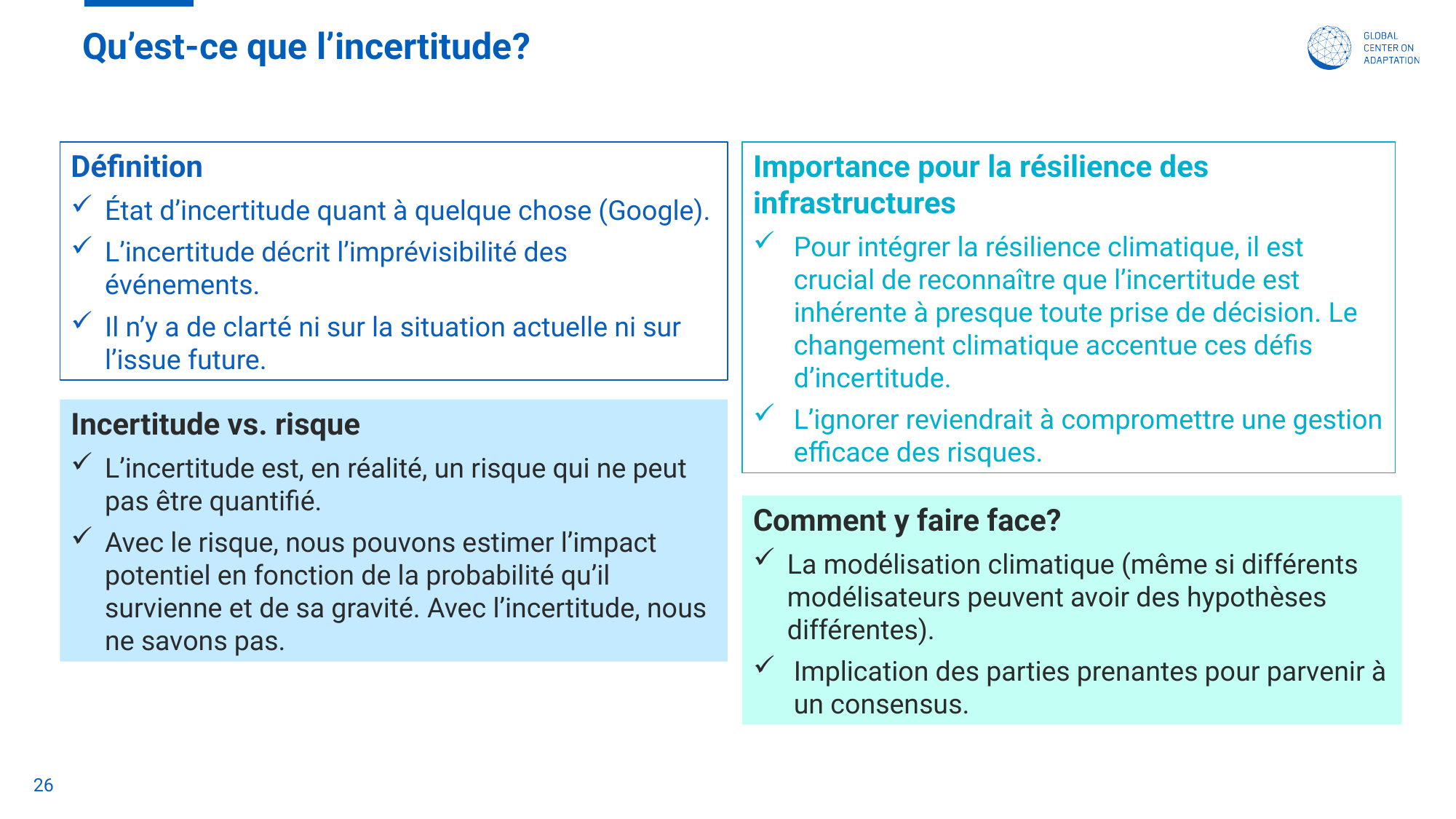

# Qu’est-ce que l’incertitude?
Définition
État d’incertitude quant à quelque chose (Google).
L’incertitude décrit l’imprévisibilité des événements.
Il n’y a de clarté ni sur la situation actuelle ni sur l’issue future.
Importance pour la résilience des infrastructures
Pour intégrer la résilience climatique, il est crucial de reconnaître que l’incertitude est inhérente à presque toute prise de décision. Le changement climatique accentue ces défis d’incertitude.
L’ignorer reviendrait à compromettre une gestion efficace des risques.
Incertitude vs. risque
L’incertitude est, en réalité, un risque qui ne peut pas être quantifié.
Avec le risque, nous pouvons estimer l’impact potentiel en fonction de la probabilité qu’il survienne et de sa gravité. Avec l’incertitude, nous ne savons pas.
Comment y faire face?
La modélisation climatique (même si différents modélisateurs peuvent avoir des hypothèses différentes).
Implication des parties prenantes pour parvenir à un consensus.